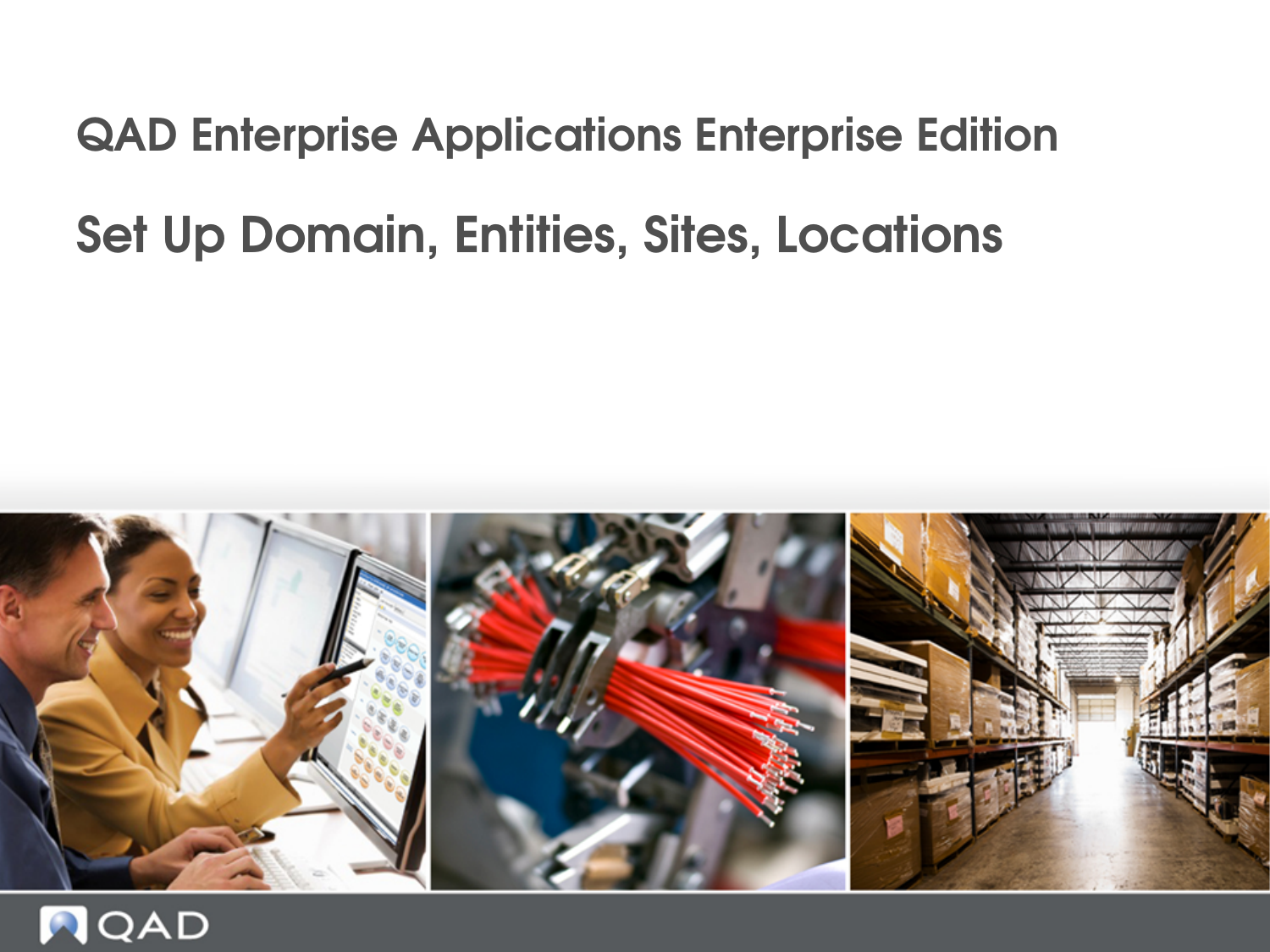

Set Up Entities, Sites, Locations

# QAD Enterprise Applications Enterprise Edition
Set Up Domain, Entities, Sites, Locations